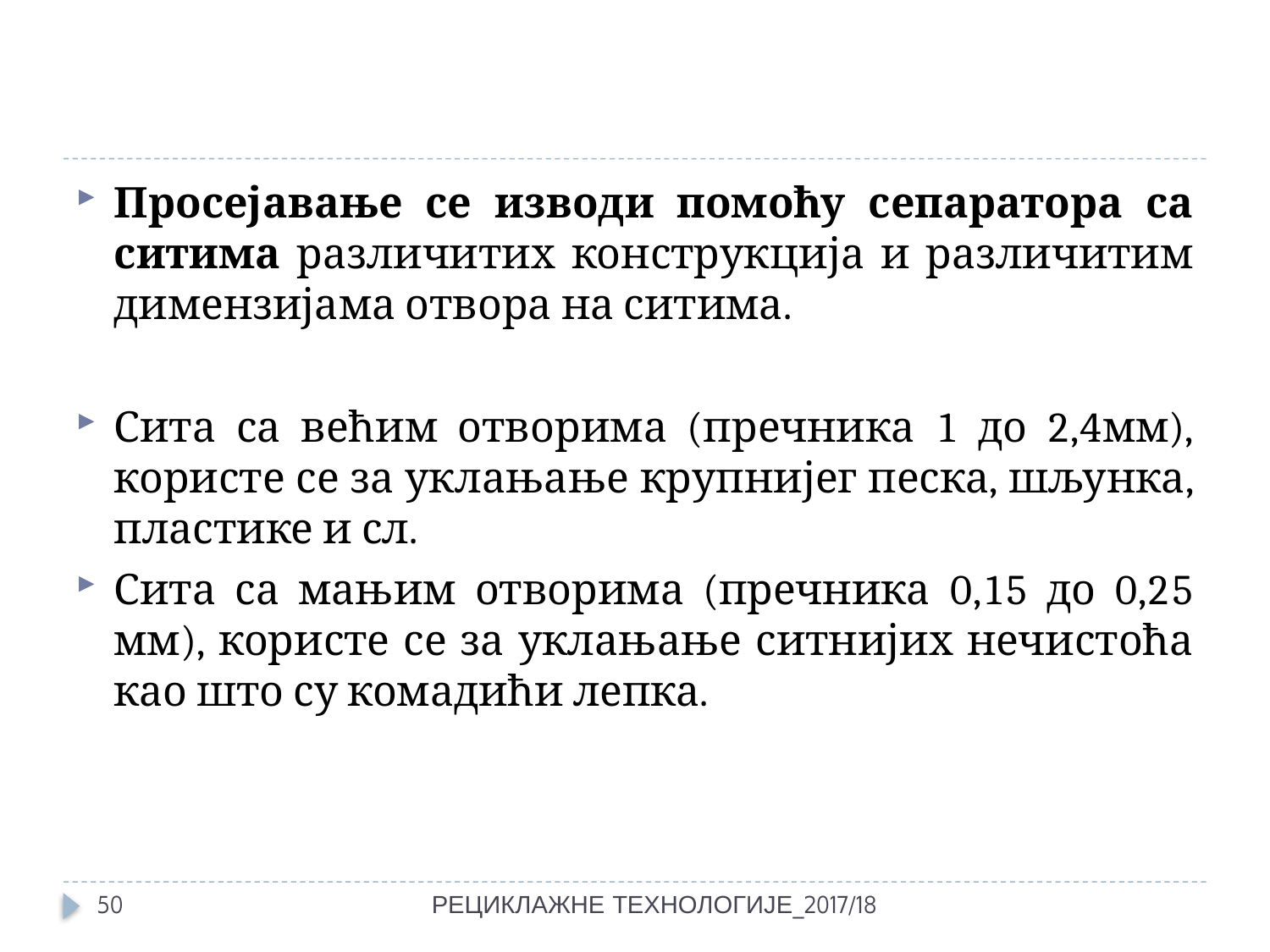

#
Просејавање се изводи помоћу сепаратора са ситима различитих конструкција и различитим димензијама отвора на ситима.

Сита са већим отворима (пречника 1 до 2,4мм), користе се за уклањање крупнијег песка, шљунка, пластике и сл.
Сита са мањим отворима (пречника 0,15 до 0,25 мм), користе се за уклањање ситнијих нечистоћа као што су комадићи лепка.
50
РЕЦИКЛАЖНЕ ТЕХНОЛОГИЈЕ_2017/18